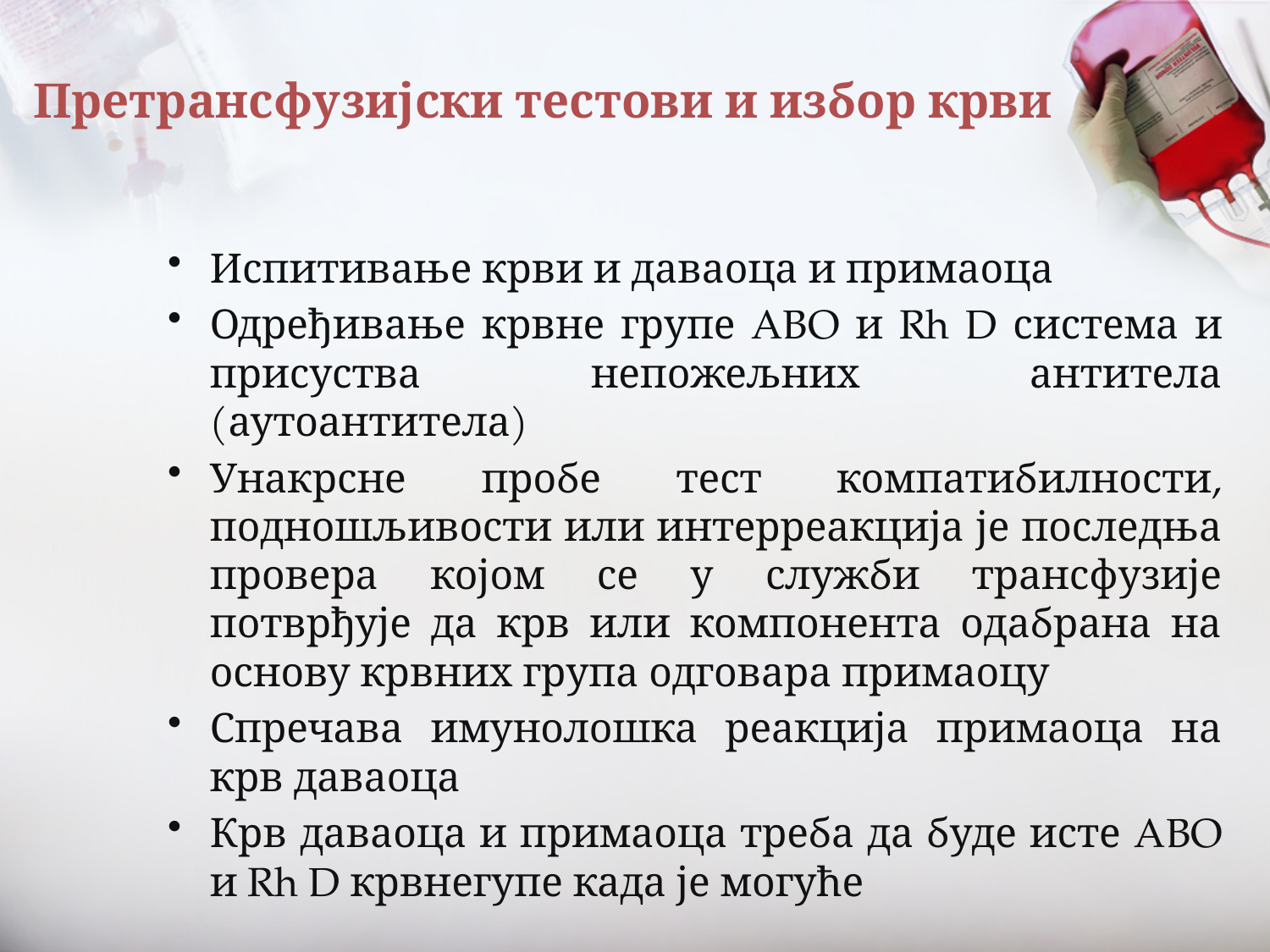

# Претрансфузијски тестови и избор крви
Испитивање крви и даваоца и примаоца
Одређивање крвне групе ABO и Rh D система и присуства непожељних антитела (аутоантитела)
Унакрсне пробе тест компатибилности, подношљивости или интерреакција је последња провера којом се у служби трансфузије потврђује да крв или компонента одабрана на основу крвних група одговара примаоцу
Спречава имунолошка реакција примаоца на крв даваоца
Крв даваоца и примаоца треба да буде исте ABO и Rh D крвнегупе када је могуће